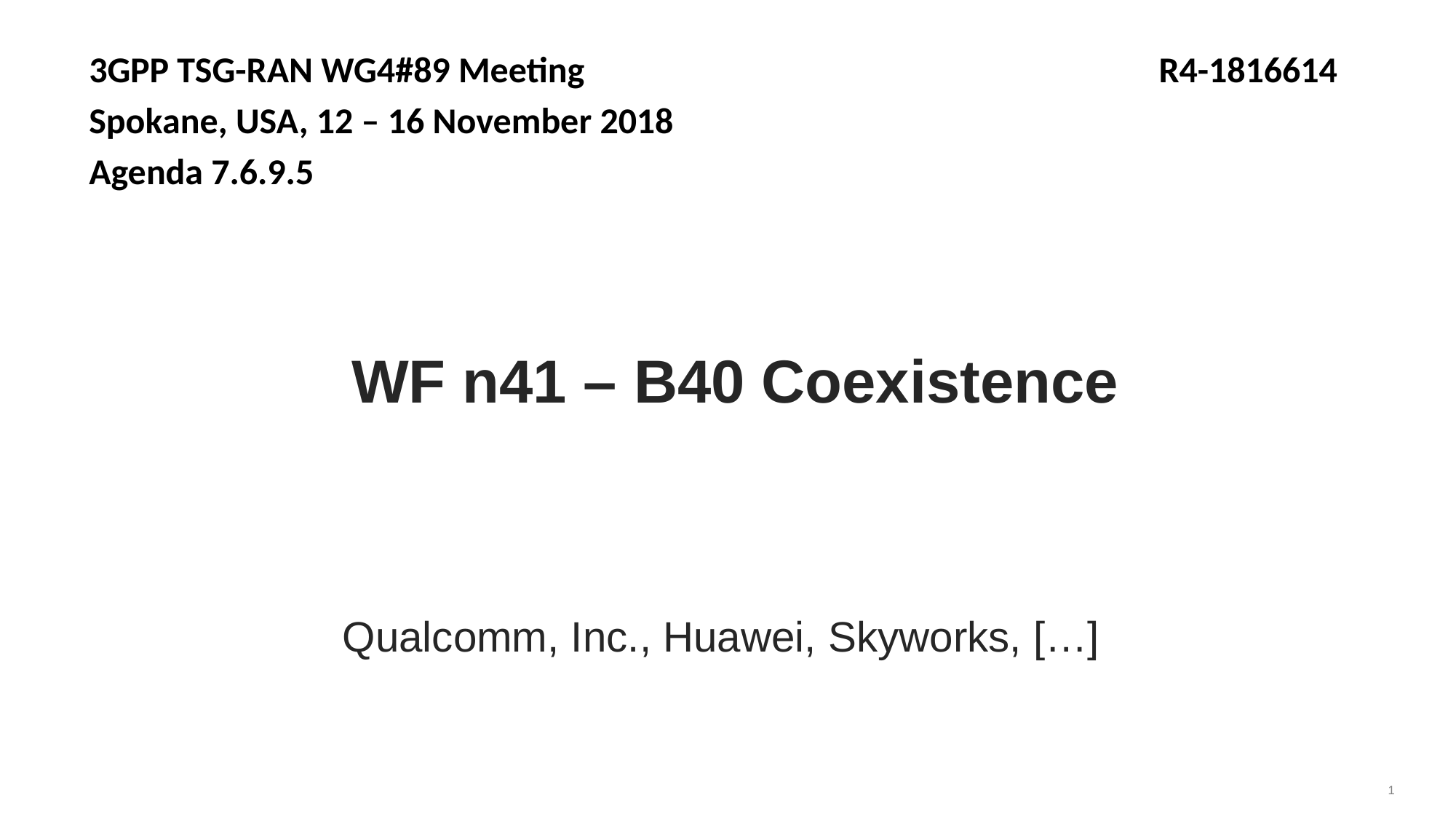

3GPP TSG-RAN WG4#89 Meeting	                                                                R4-1816614
Spokane, USA, 12 – 16 November 2018
Agenda 7.6.9.5
# WF n41 – B40 Coexistence
Qualcomm, Inc., Huawei, Skyworks, […]